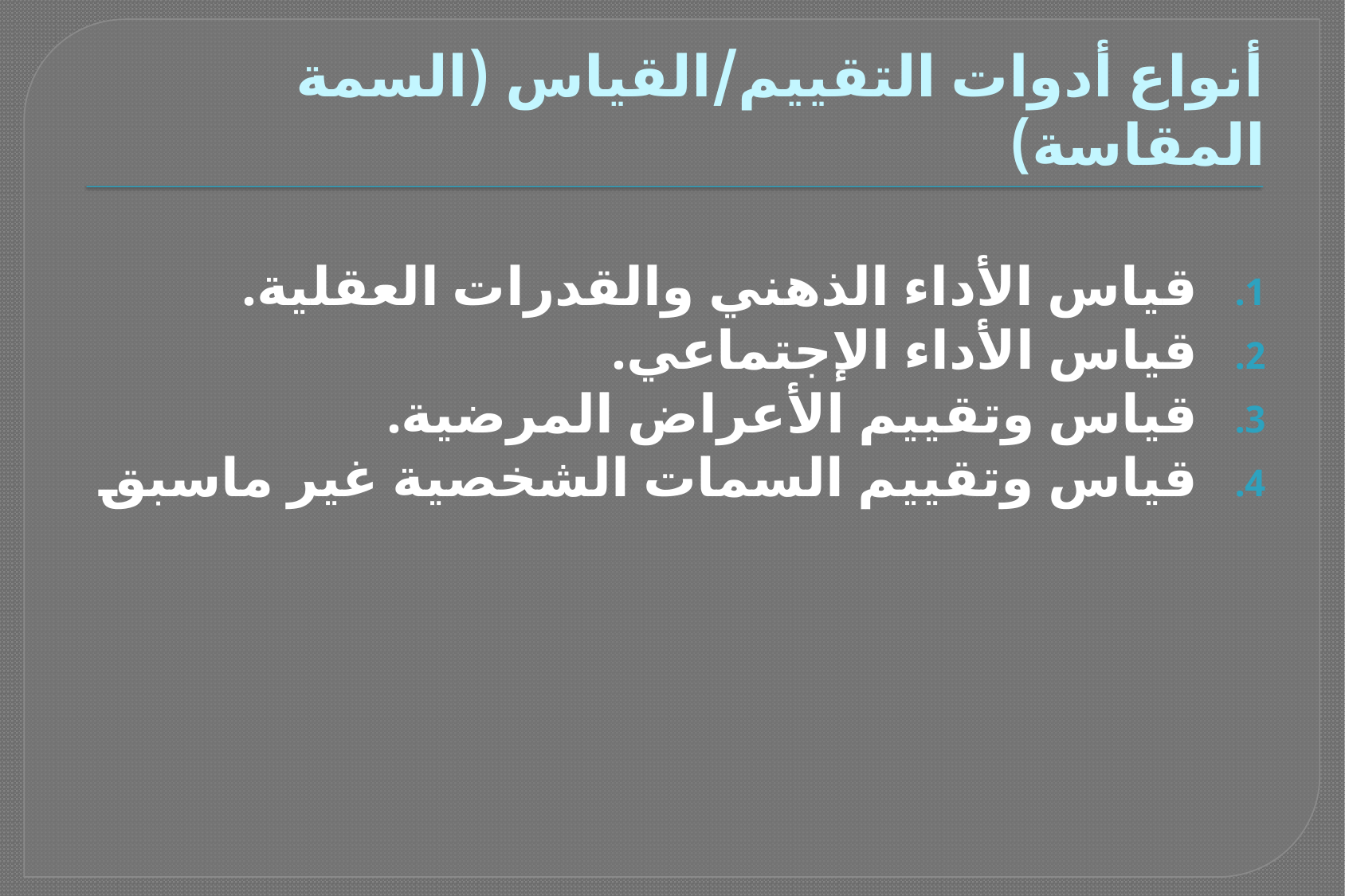

# أنواع أدوات التقييم/القياس (السمة المقاسة)
قياس الأداء الذهني والقدرات العقلية.
قياس الأداء الإجتماعي.
قياس وتقييم الأعراض المرضية.
قياس وتقييم السمات الشخصية غير ماسبق